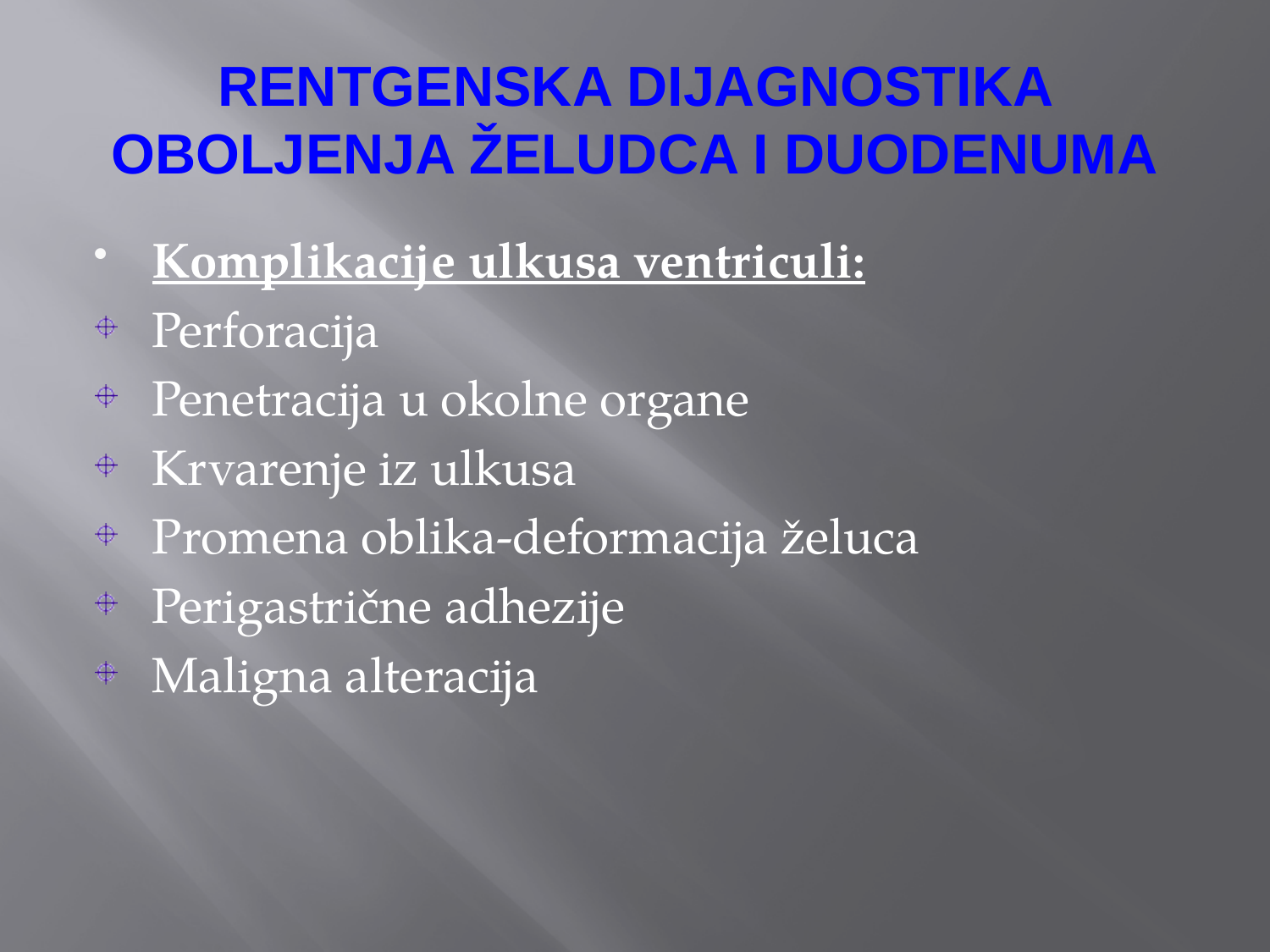

# RENTGENSKA DIJAGNOSTIKA OBOLJENJA ŽELUDCA I DUODENUMA
Komplikacije ulkusa ventriculi:
Perforacija
Penetracija u okolne organe
Krvarenje iz ulkusa
Promena oblika-deformacija želuca
Perigastrične adhezije
Maligna alteracija